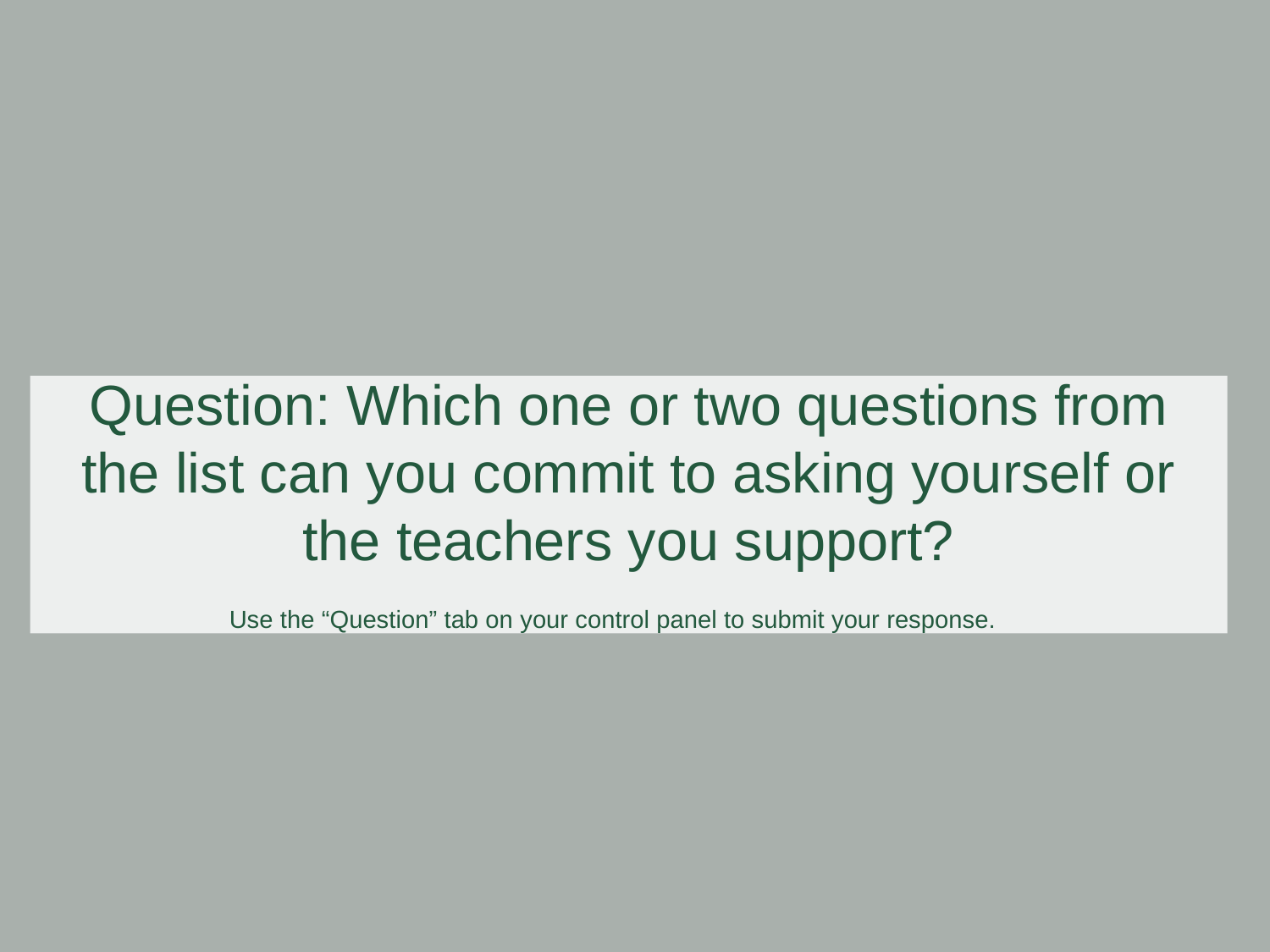

# Question: Which one or two questions from the list can you commit to asking yourself or the teachers you support?
Use the “Question” tab on your control panel to submit your response.